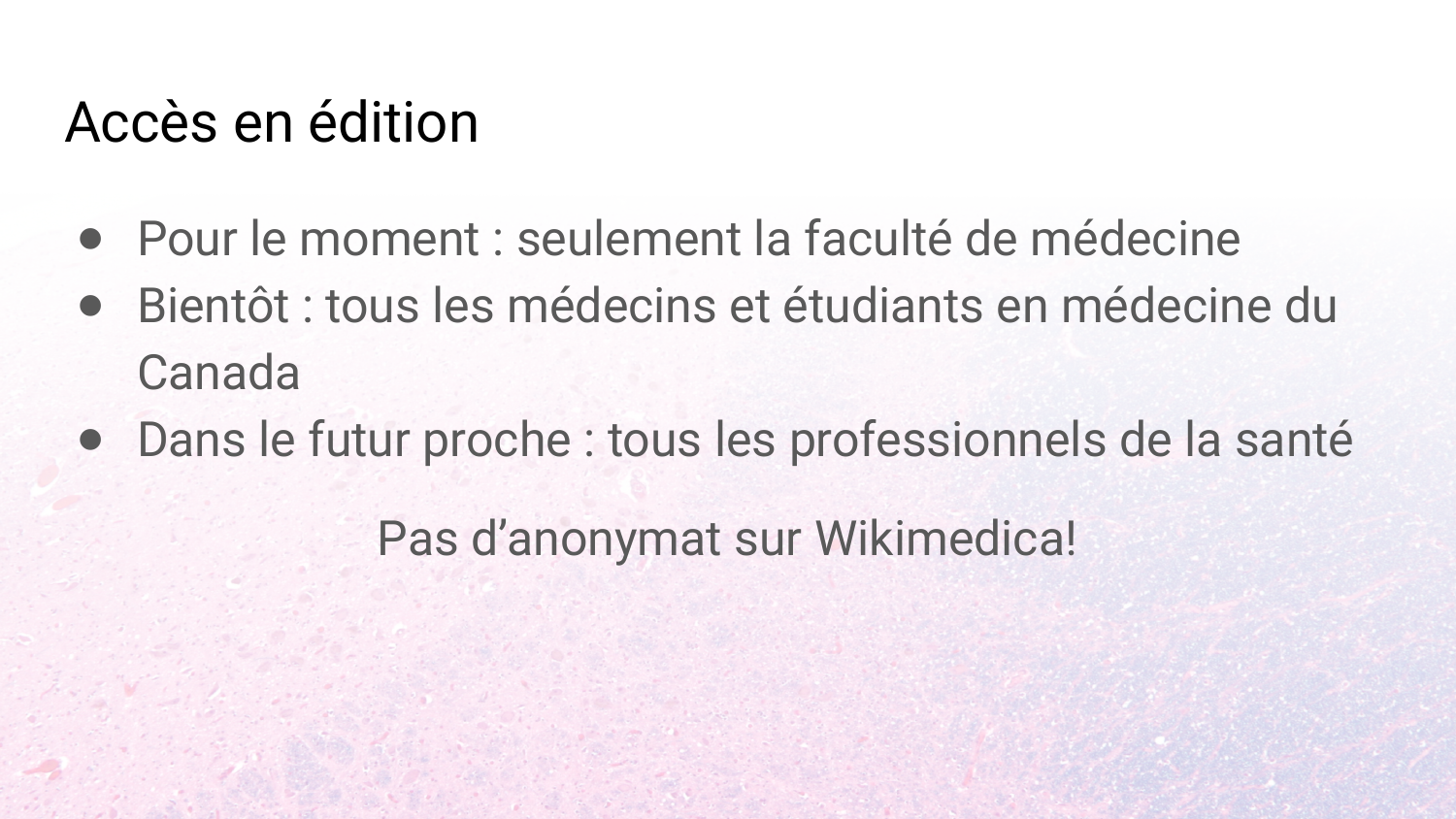

# Accès en édition
Pour le moment : seulement la faculté de médecine
Bientôt : tous les médecins et étudiants en médecine du Canada
Dans le futur proche : tous les professionnels de la santé
Pas d’anonymat sur Wikimedica!